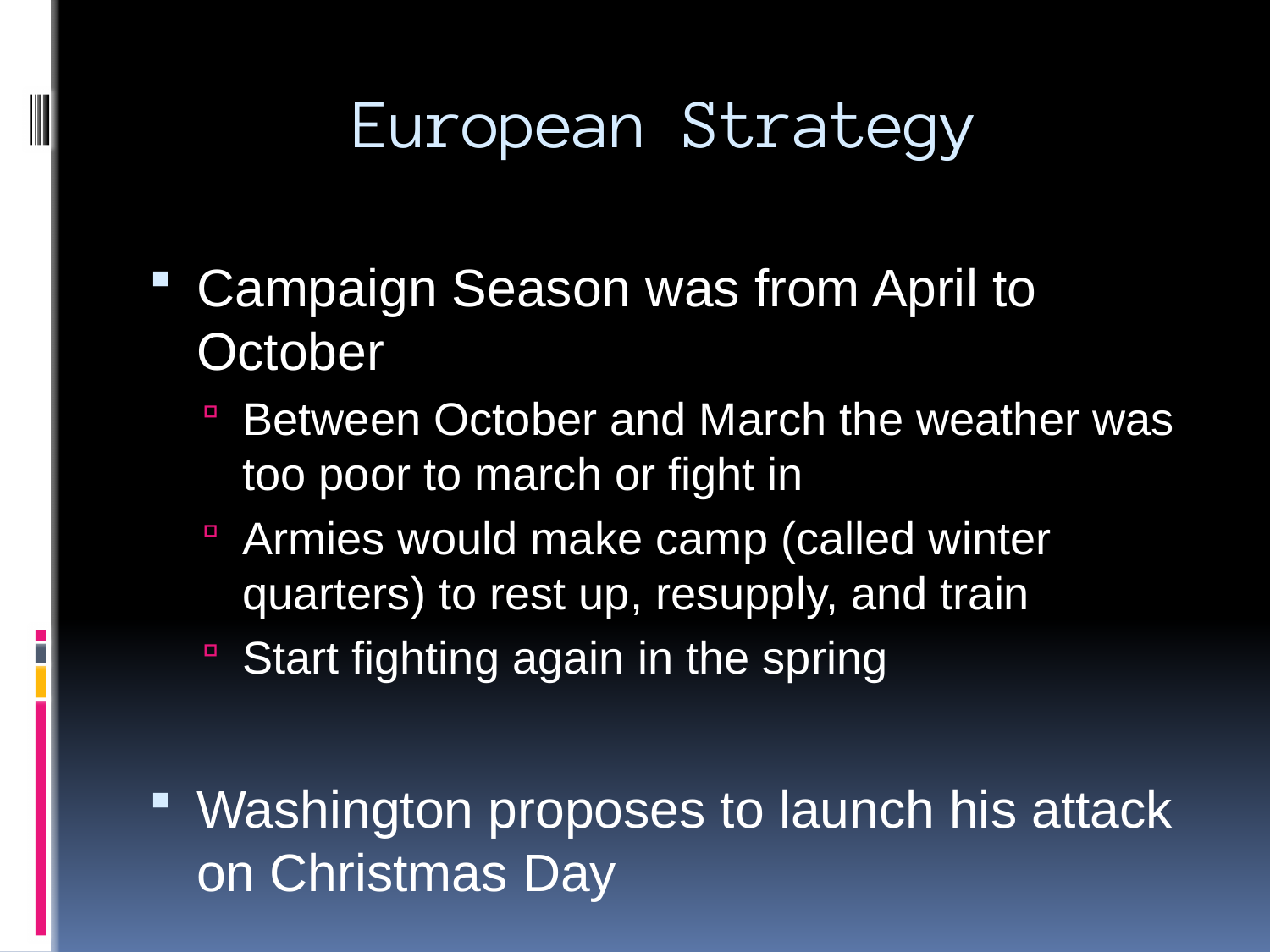

# European Strategy
Campaign Season was from April to October
Between October and March the weather was too poor to march or fight in
Armies would make camp (called winter quarters) to rest up, resupply, and train
Start fighting again in the spring

Washington proposes to launch his attack on Christmas Day